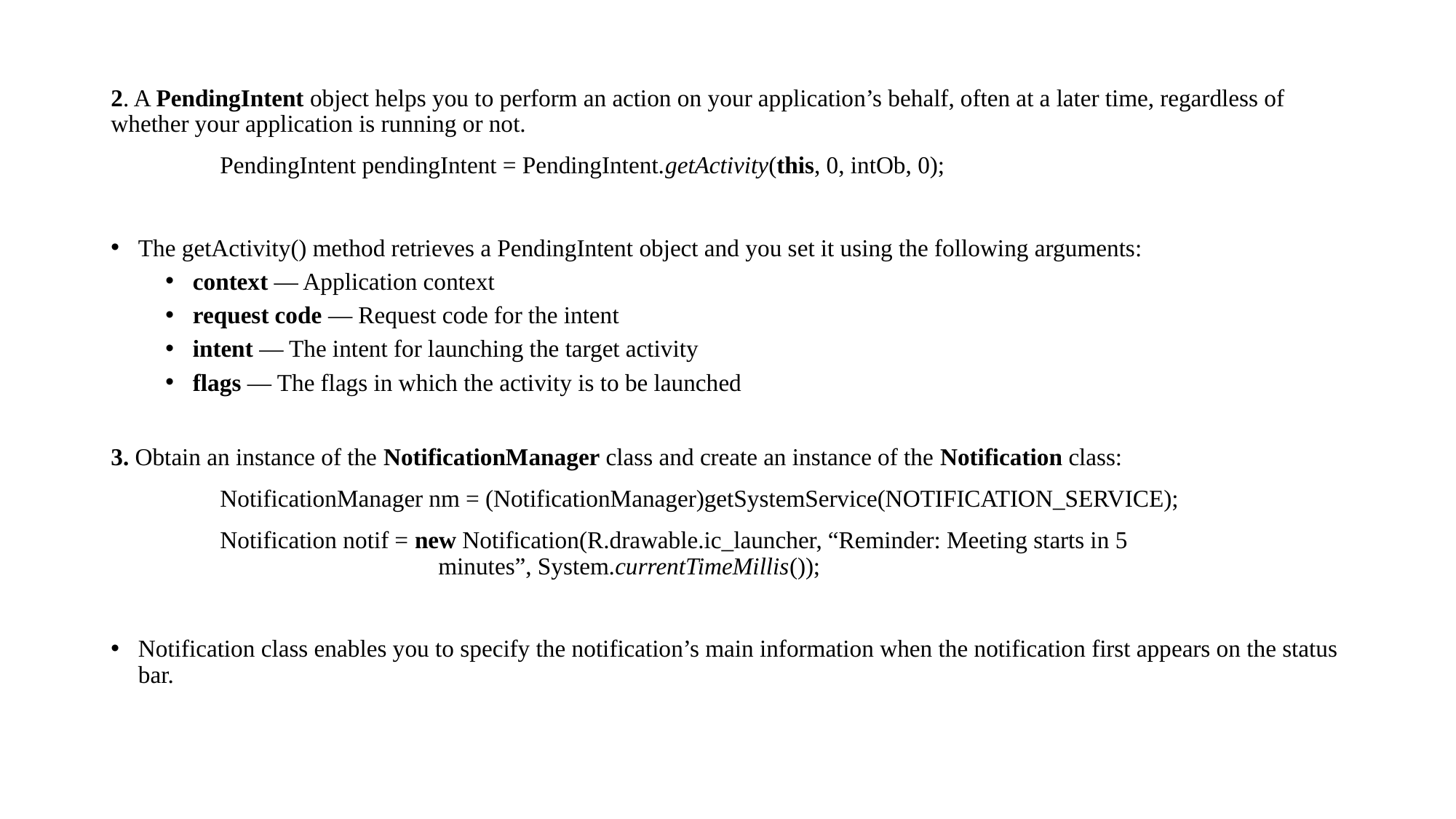

2. A PendingIntent object helps you to perform an action on your application’s behalf, often at a later time, regardless of whether your application is running or not.
	PendingIntent pendingIntent = PendingIntent.getActivity(this, 0, intOb, 0);

The getActivity() method retrieves a PendingIntent object and you set it using the following arguments:
context — Application context
request code — Request code for the intent
intent — The intent for launching the target activity
flags — The flags in which the activity is to be launched

3. Obtain an instance of the NotificationManager class and create an instance of the Notification class:
	NotificationManager nm = (NotificationManager)getSystemService(NOTIFICATION_SERVICE);
	Notification notif = new Notification(R.drawable.ic_launcher, “Reminder: Meeting starts in 5 					minutes”, System.currentTimeMillis());

Notification class enables you to specify the notification’s main information when the notification first appears on the status bar.